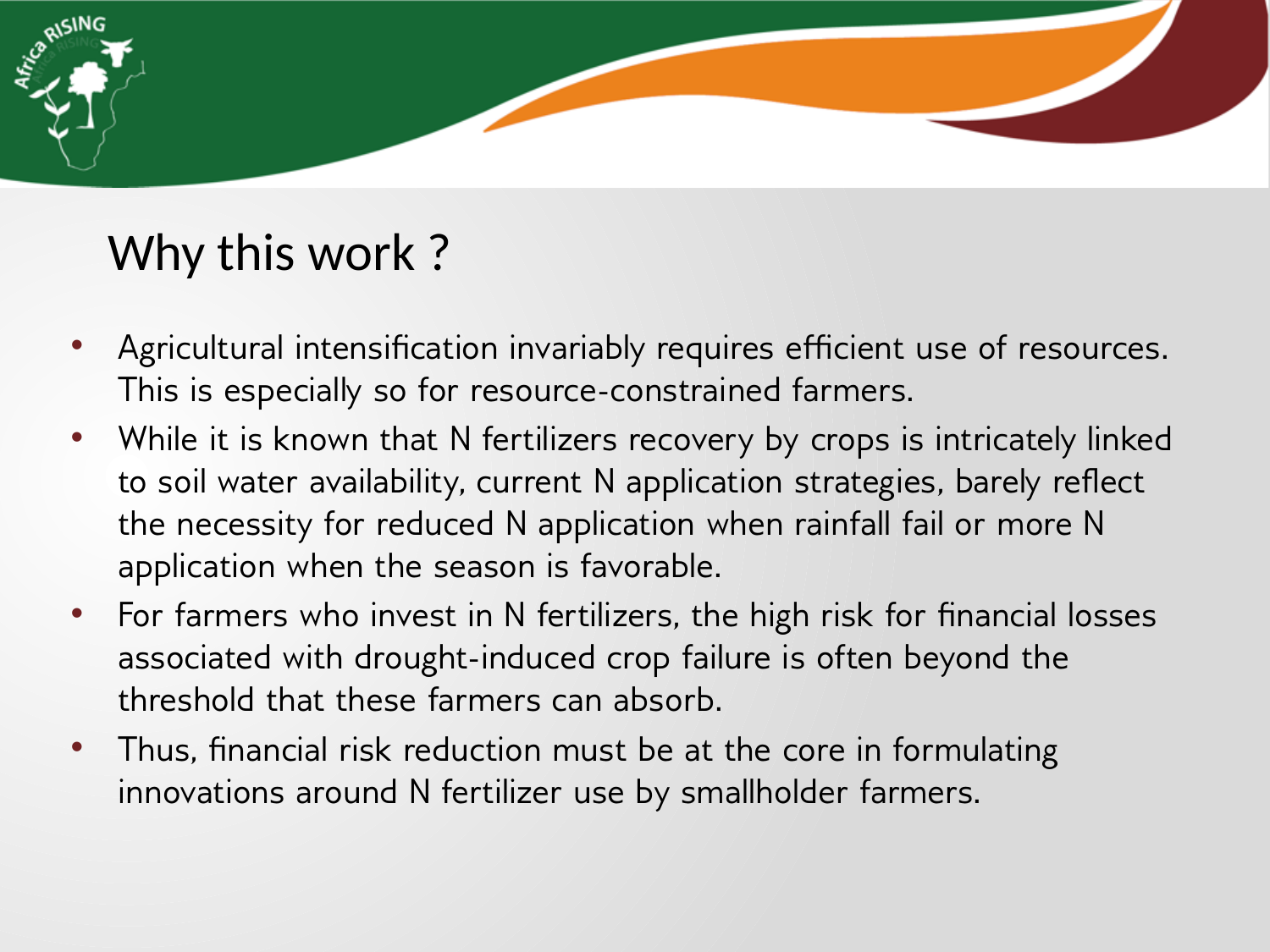

Why this work ?
Agricultural intensification invariably requires efficient use of resources. This is especially so for resource-constrained farmers.
While it is known that N fertilizers recovery by crops is intricately linked to soil water availability, current N application strategies, barely reflect the necessity for reduced N application when rainfall fail or more N application when the season is favorable.
For farmers who invest in N fertilizers, the high risk for financial losses associated with drought-induced crop failure is often beyond the threshold that these farmers can absorb.
Thus, financial risk reduction must be at the core in formulating innovations around N fertilizer use by smallholder farmers.